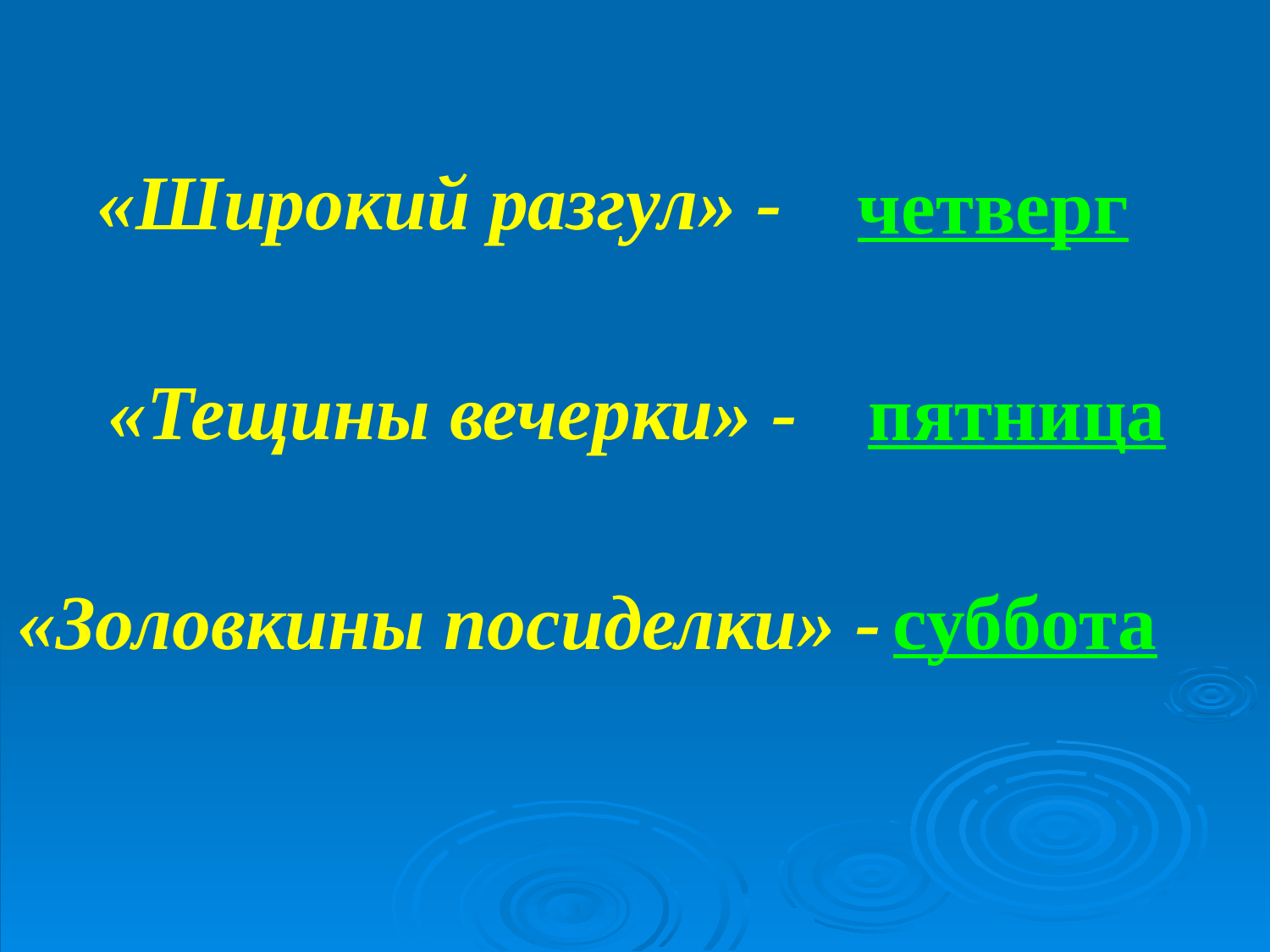

«Широкий разгул» -
четверг

«Тещины вечерки» -
пятница
«Золовкины посиделки» -
суббота